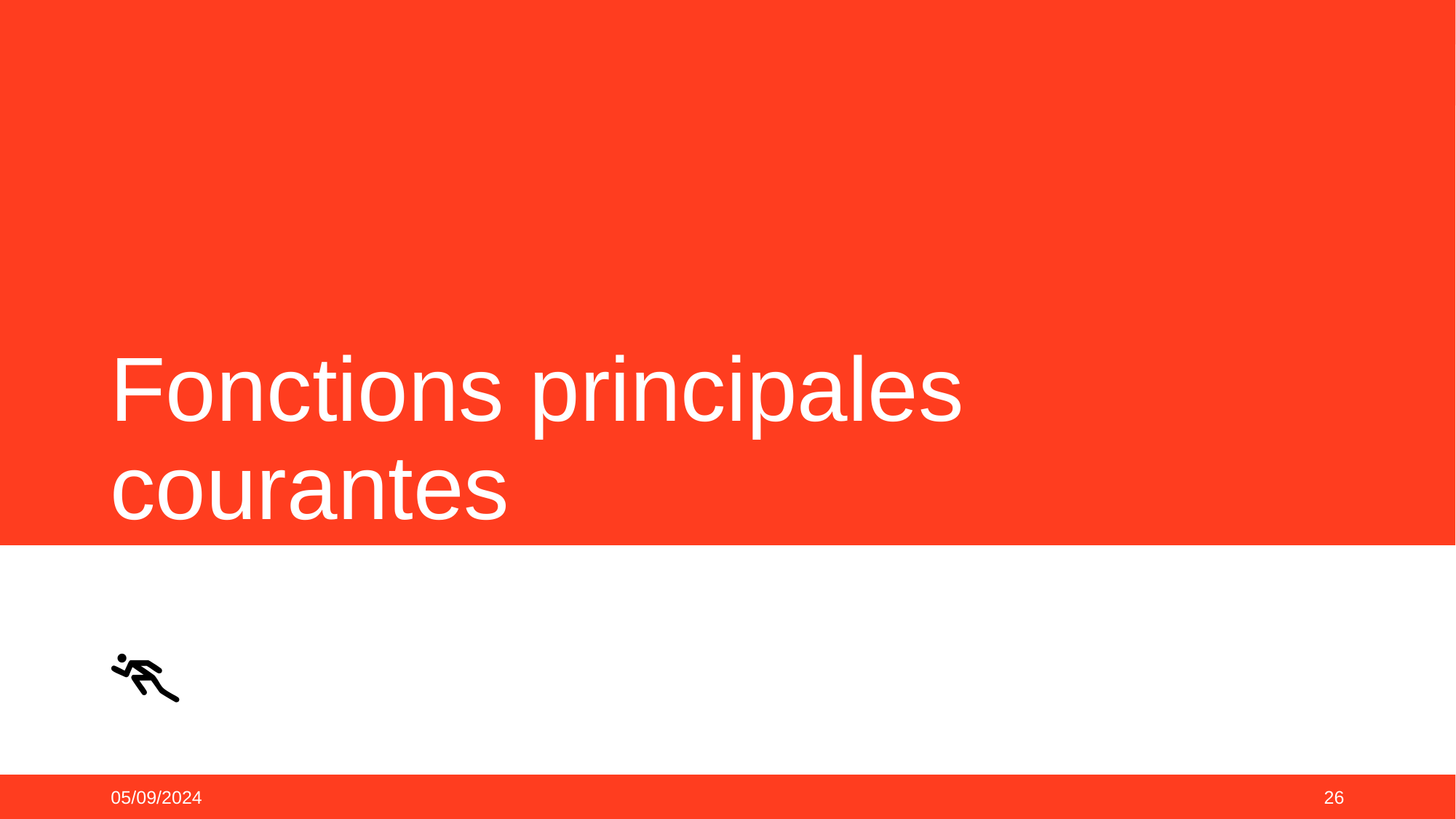

# Fonctions principales courantes
🏃
05/09/2024

26